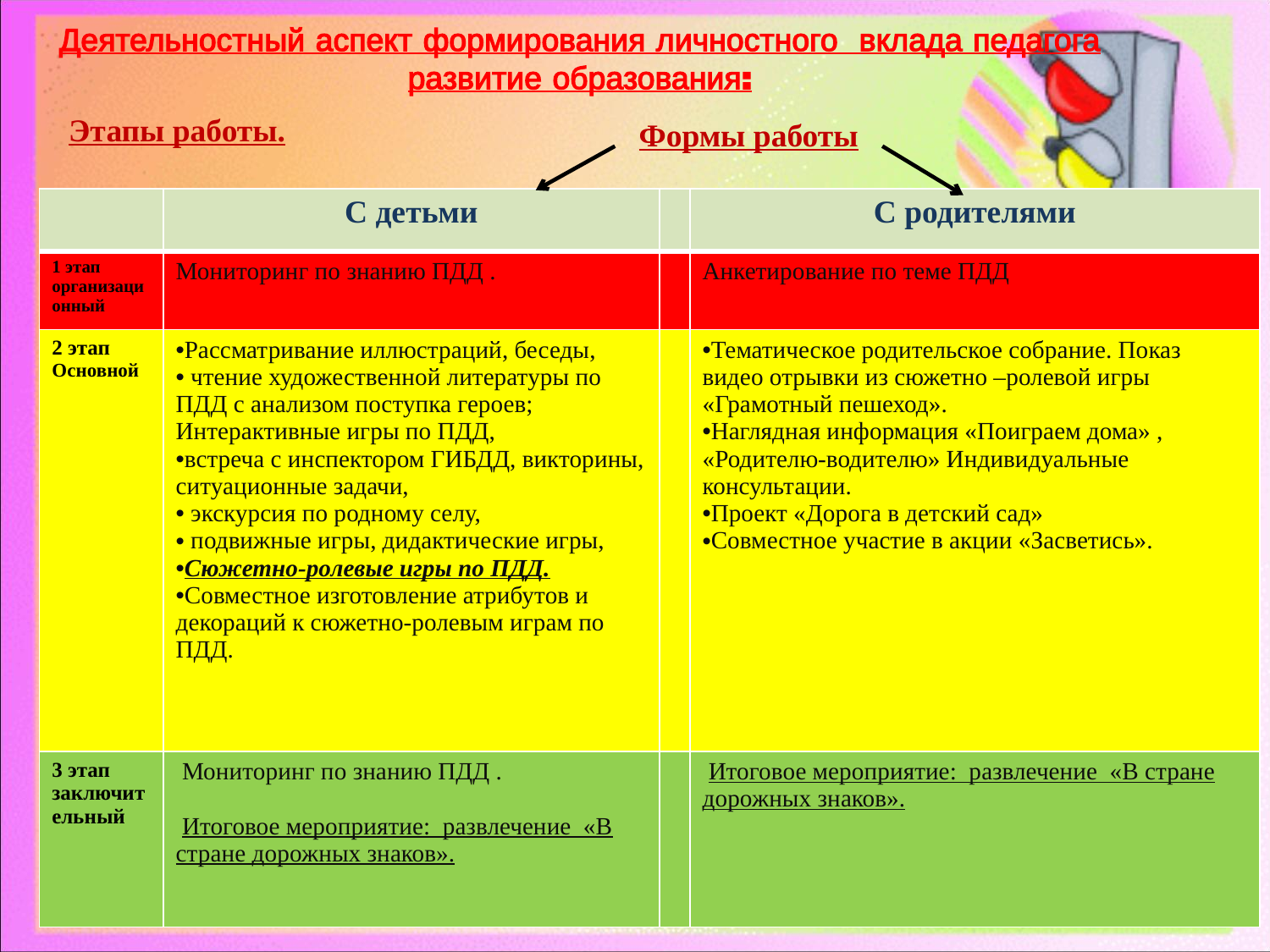

Деятельностный аспект формирования личностного  вклада педагога развитие образования:

Этапы работы.
Формы работы
|  | С детьми |  | С родителями |
| --- | --- | --- | --- |
| 1 этап организационный | Мониторинг по знанию ПДД . |  | Анкетирование по теме ПДД |
| 2 этап Основной | Рассматривание иллюстраций, беседы, чтение художественной литературы по ПДД с анализом поступка героев; Интерактивные игры по ПДД, встреча с инспектором ГИБДД, викторины, ситуационные задачи, экскурсия по родному селу, подвижные игры, дидактические игры, Сюжетно-ролевые игры по ПДД. Совместное изготовление атрибутов и декораций к сюжетно-ролевым играм по ПДД. |  | Тематическое родительское собрание. Показ видео отрывки из сюжетно –ролевой игры «Грамотный пешеход». Наглядная информация «Поиграем дома» , «Родителю-водителю» Индивидуальные консультации. Проект «Дорога в детский сад» Совместное участие в акции «Засветись». |
| 3 этап заключительный | Мониторинг по знанию ПДД . Итоговое мероприятие: развлечение «В стране дорожных знаков». |  | Итоговое мероприятие: развлечение «В стране дорожных знаков». |